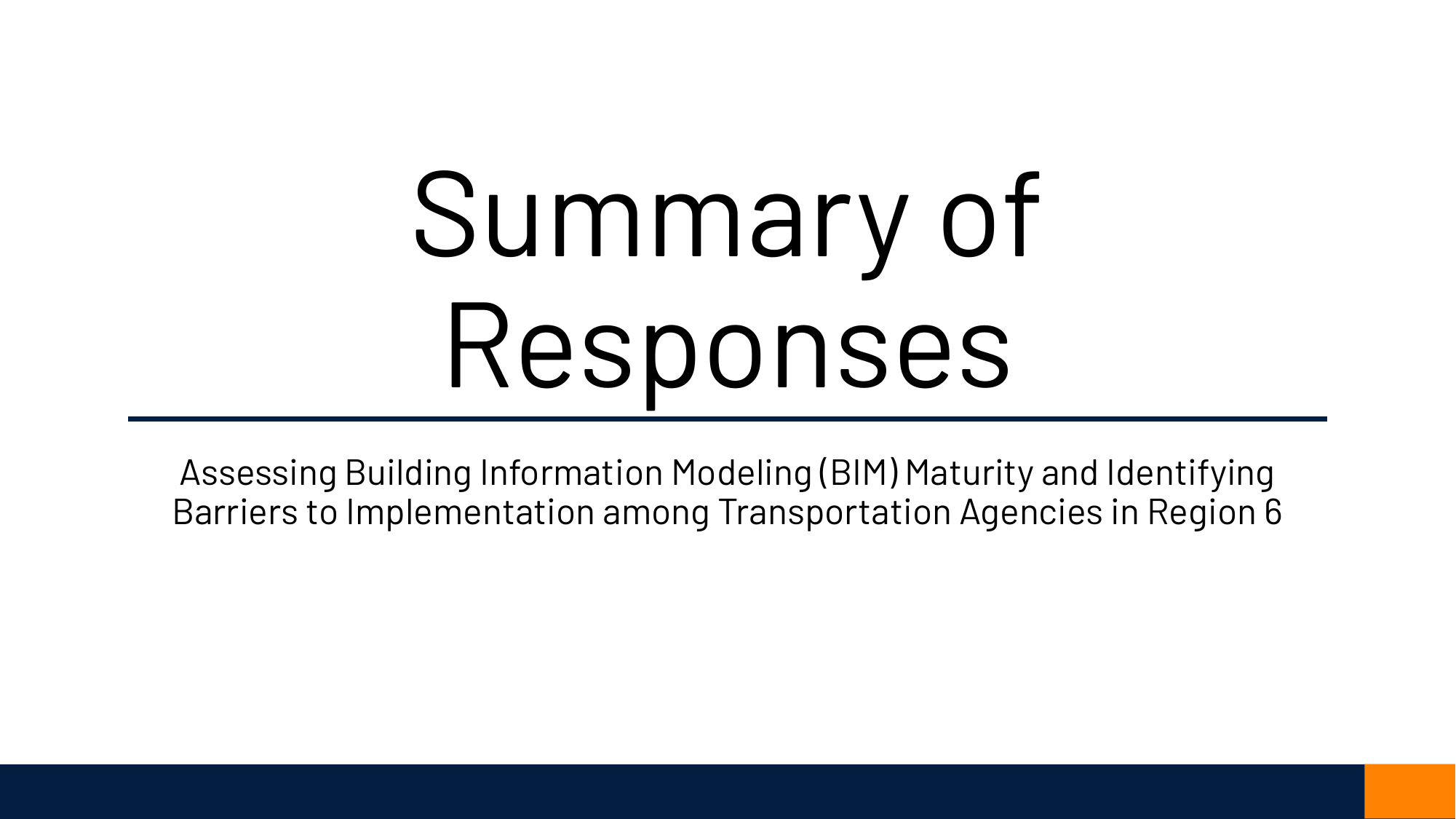

# Summary of Responses
Assessing Building Information Modeling (BIM) Maturity and Identifying Barriers to Implementation among Transportation Agencies in Region 6